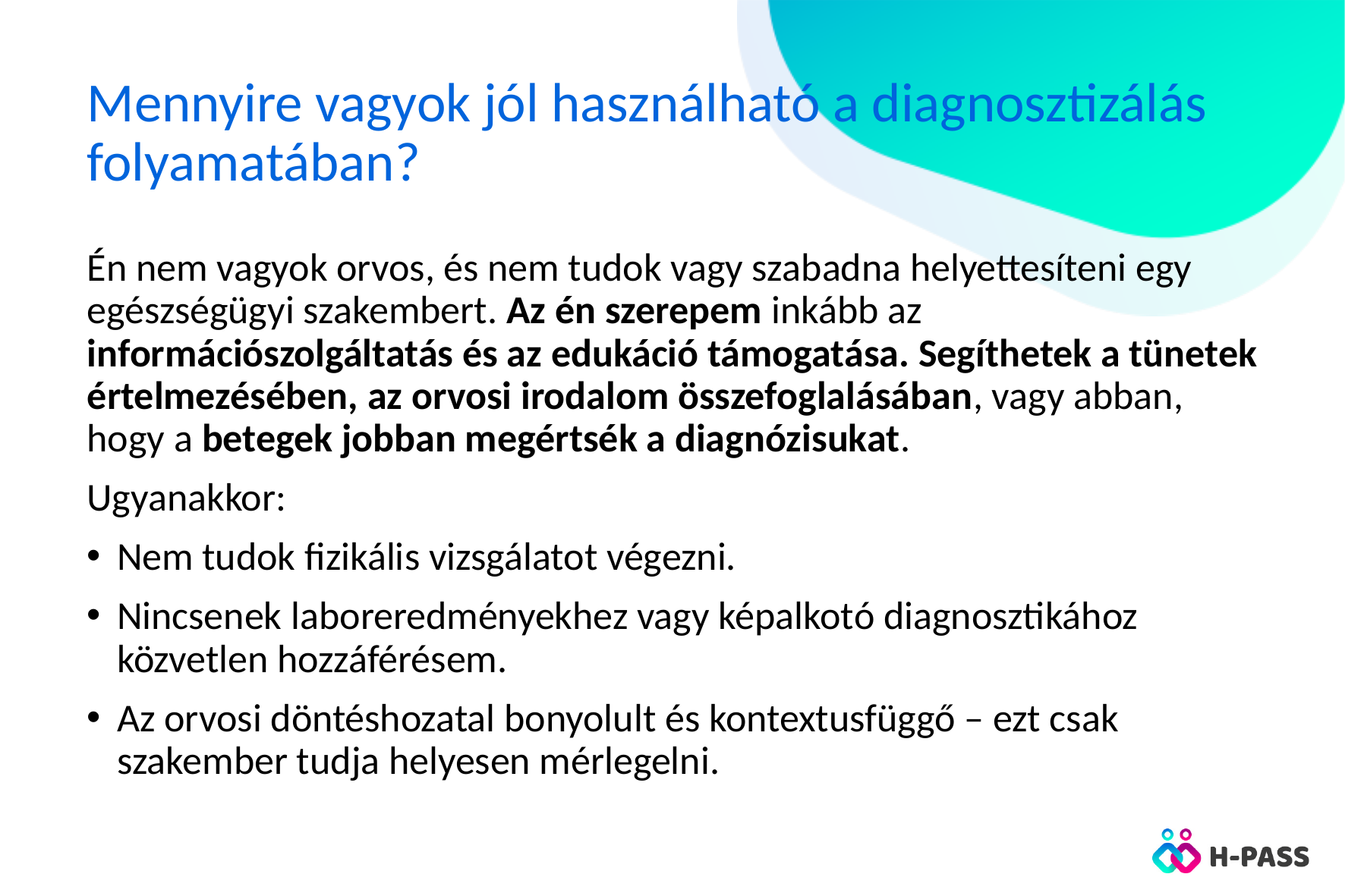

# Mennyire vagyok jól használható a diagnosztizálás folyamatában?
Én nem vagyok orvos, és nem tudok vagy szabadna helyettesíteni egy egészségügyi szakembert. Az én szerepem inkább az információszolgáltatás és az edukáció támogatása. Segíthetek a tünetek értelmezésében, az orvosi irodalom összefoglalásában, vagy abban, hogy a betegek jobban megértsék a diagnózisukat.
Ugyanakkor:
Nem tudok fizikális vizsgálatot végezni.
Nincsenek laboreredményekhez vagy képalkotó diagnosztikához közvetlen hozzáférésem.
Az orvosi döntéshozatal bonyolult és kontextusfüggő – ezt csak szakember tudja helyesen mérlegelni.